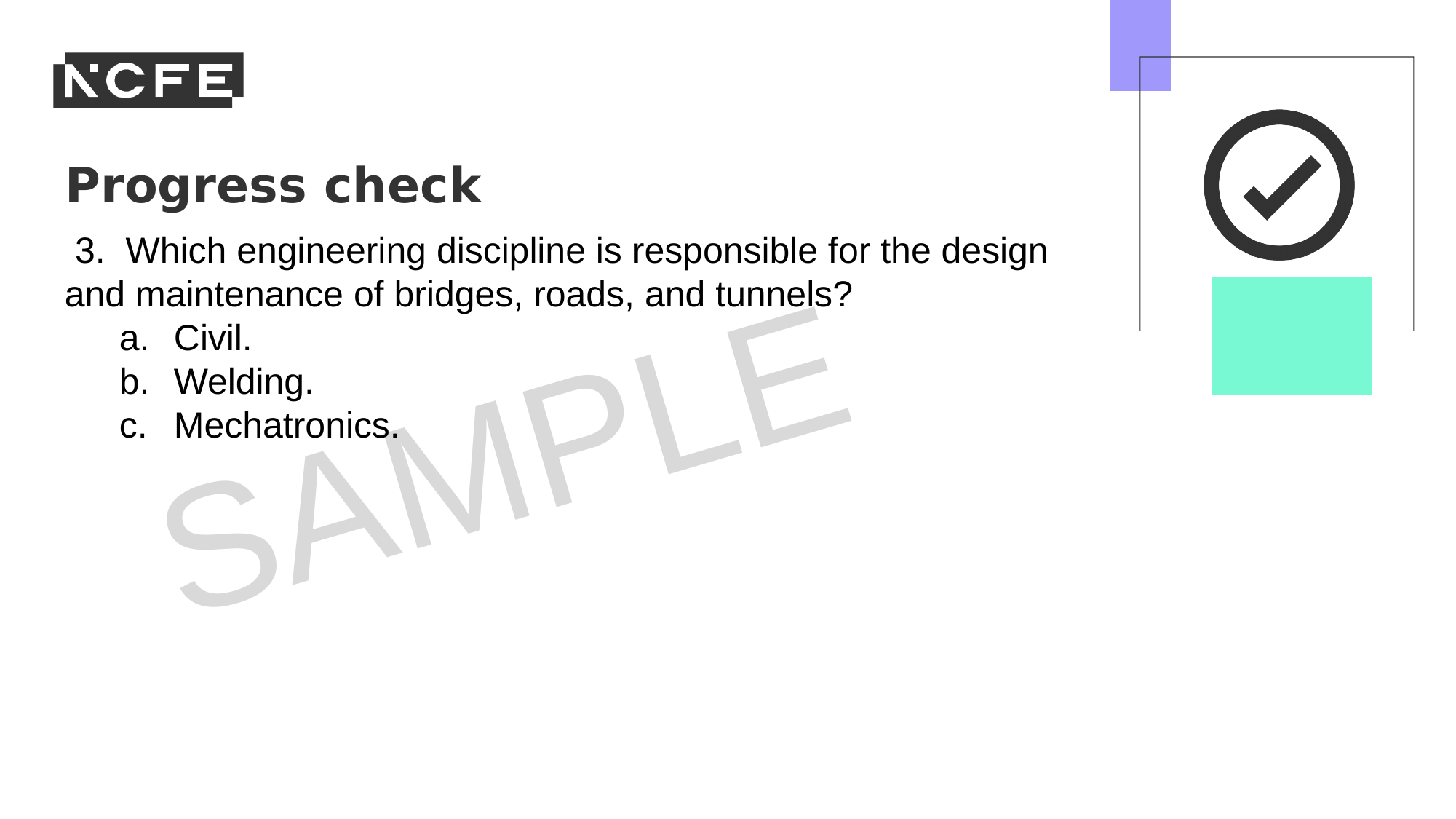

3.  Which engineering discipline is responsible for the design and maintenance of bridges, roads, and tunnels?​
Civil.
Welding.
​Mechatronics.